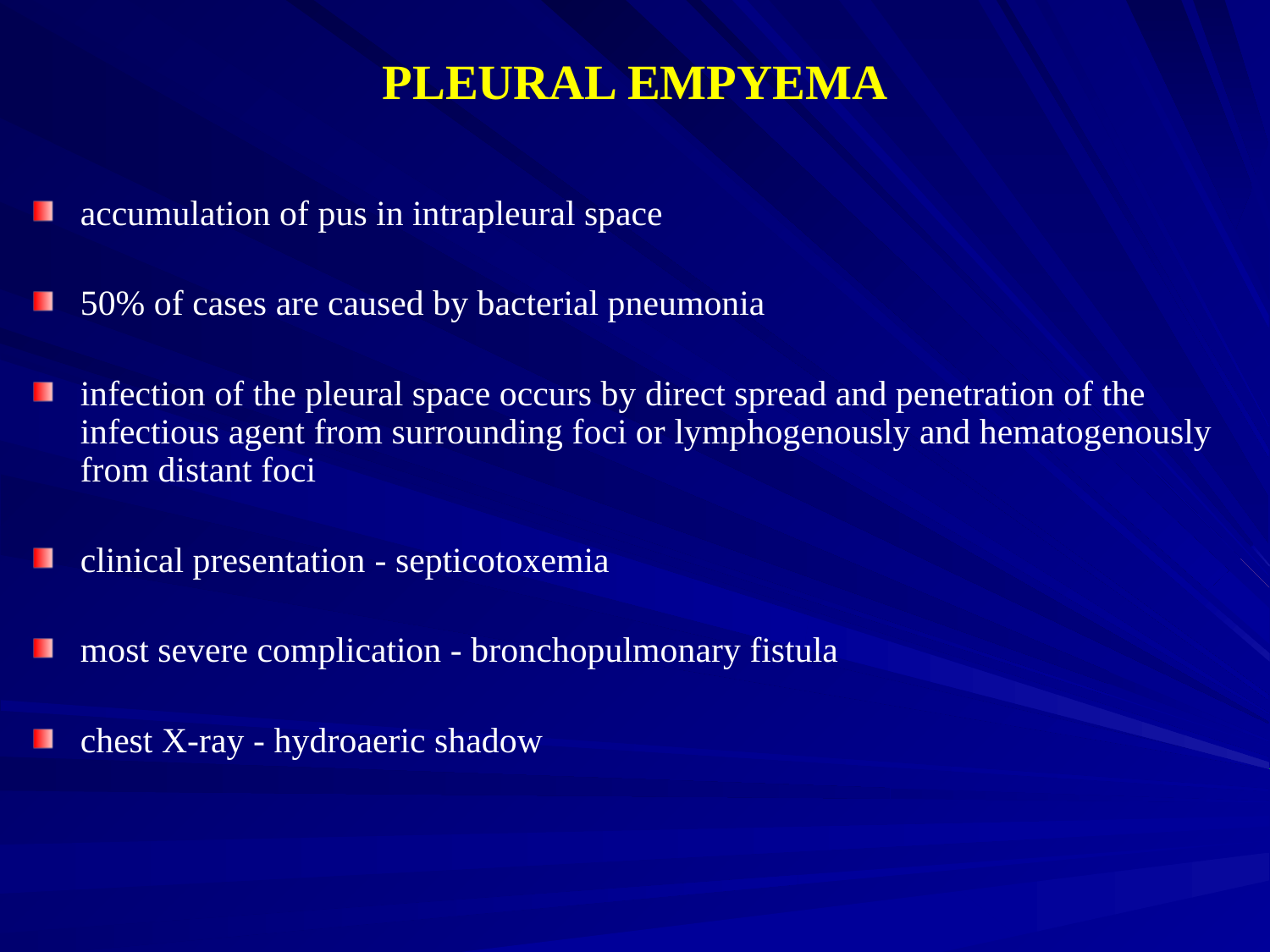

# PLEURAL EMPYEMA
accumulation of pus in intrapleural space

50% of cases are caused by bacterial pneumonia

infection of the pleural space occurs by direct spread and penetration of the infectious agent from surrounding foci or lymphogenously and hematogenously from distant foci

clinical presentation - septicotoxemia

most severe complication - bronchopulmonary fistula

chest X-ray - hydroaeric shadow